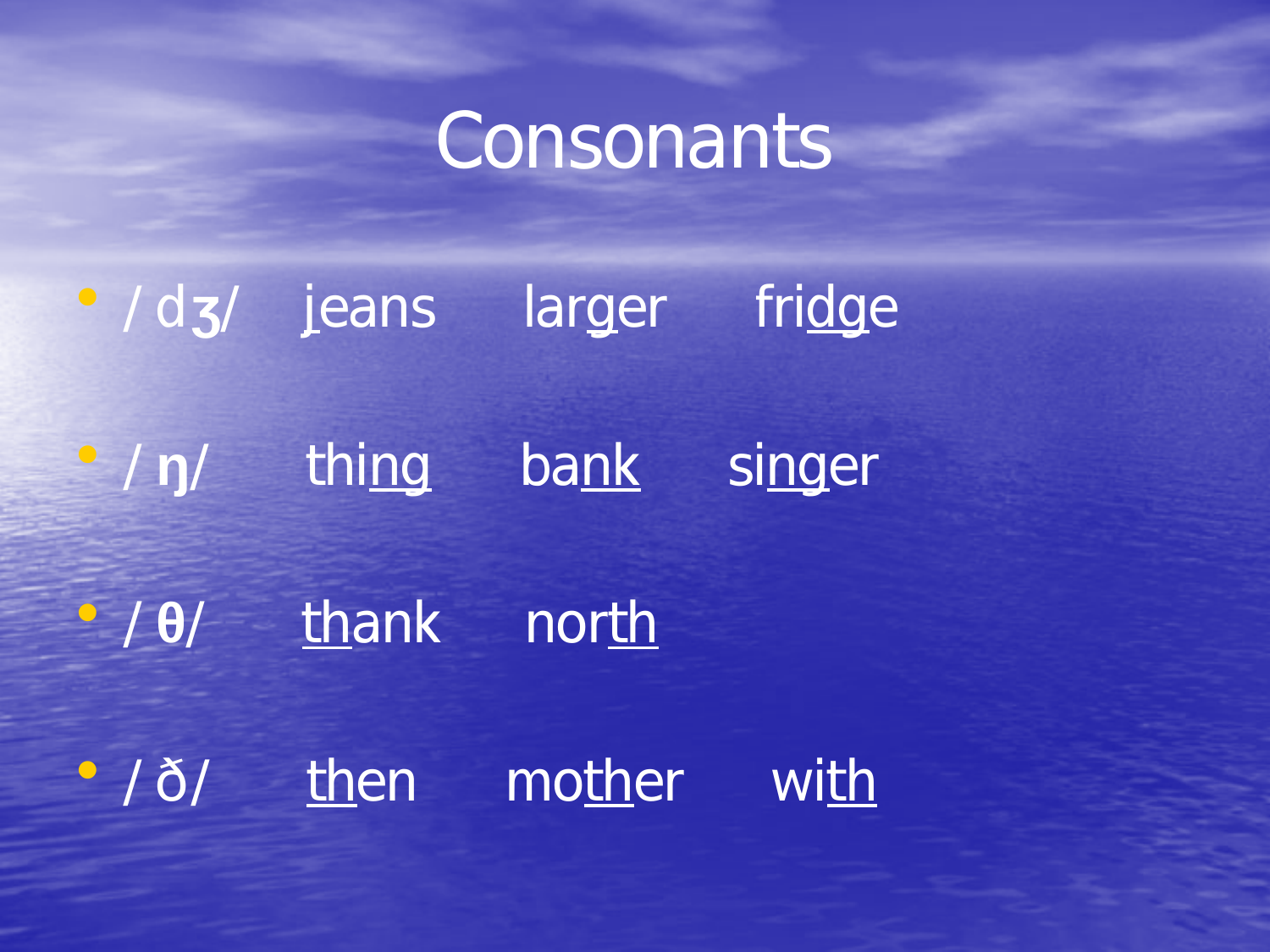

# Consonants
/dʒ/   jeans     larger     fridge

/ŋ/     thing     bank     singer

/θ/     thank     north

/ð/     then     mother     with